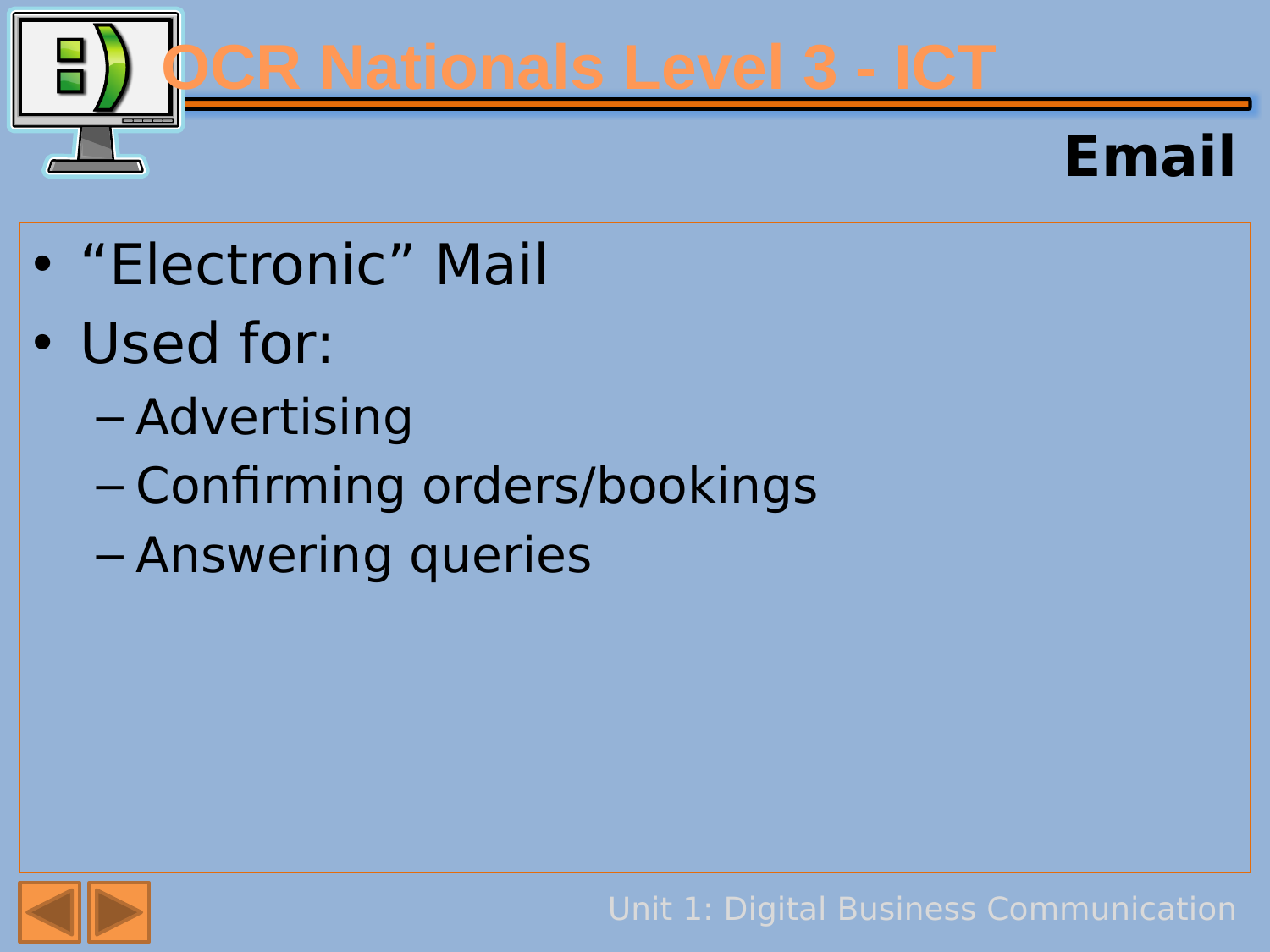

# Email
“Electronic” Mail
Used for:
Advertising
Confirming orders/bookings
Answering queries